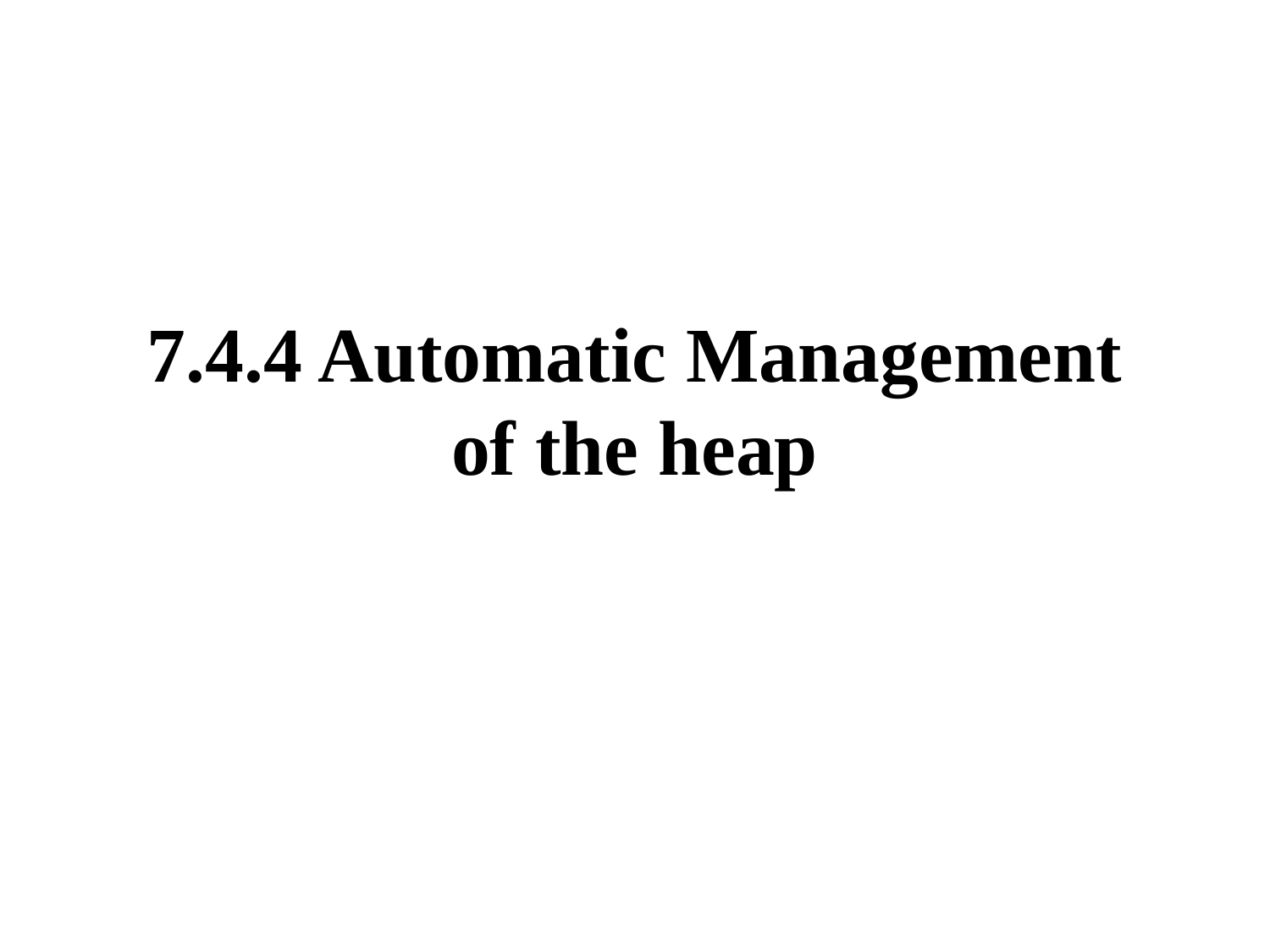

# 7.4.4 Automatic Management of the heap